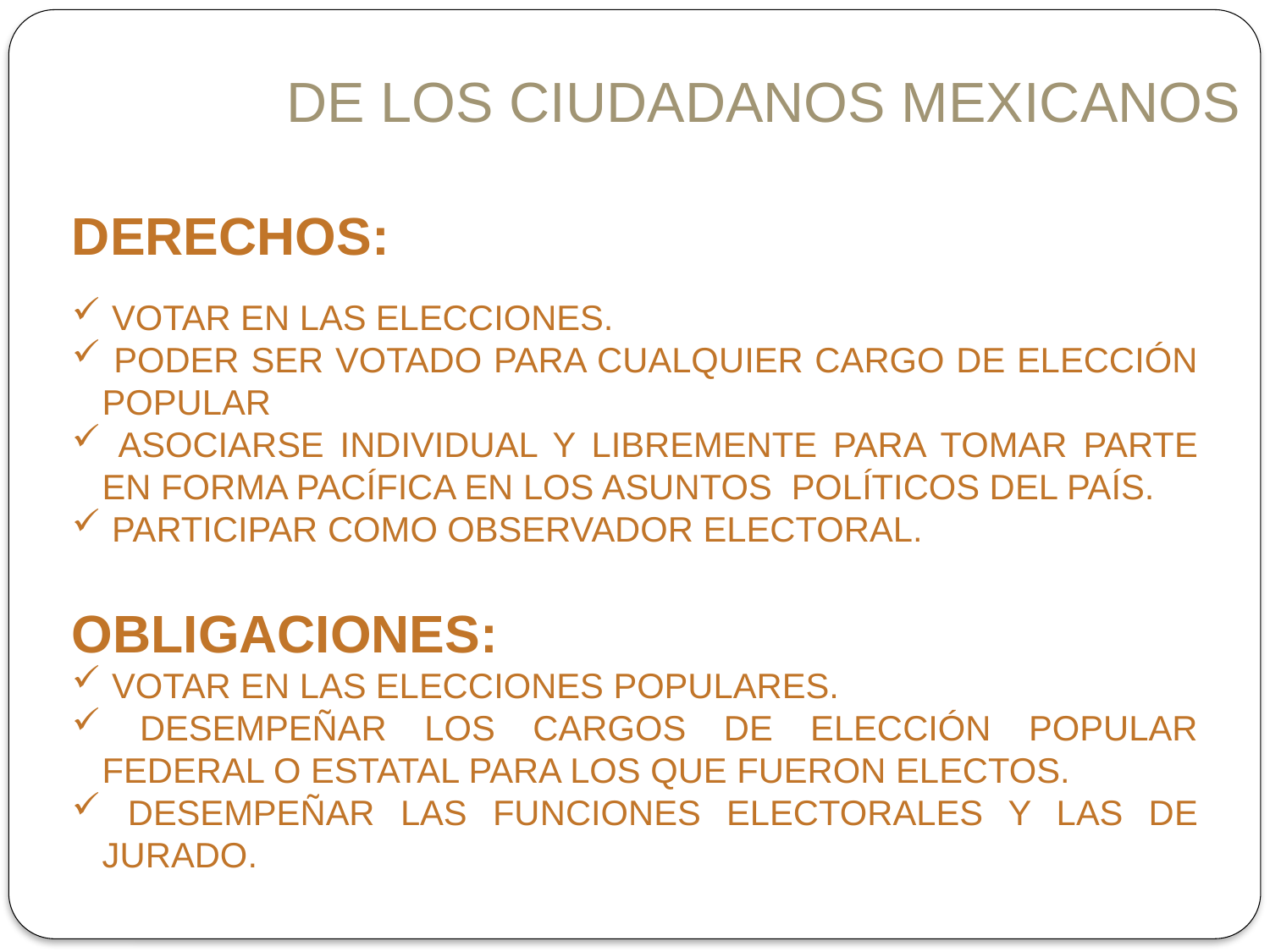

DE LOS CIUDADANOS MEXICANOS
DERECHOS:

 VOTAR EN LAS ELECCIONES.
 PODER SER VOTADO PARA CUALQUIER CARGO DE ELECCIÓN POPULAR
 ASOCIARSE INDIVIDUAL Y LIBREMENTE PARA TOMAR PARTE EN FORMA PACÍFICA EN LOS ASUNTOS  POLÍTICOS DEL PAÍS.
 PARTICIPAR COMO OBSERVADOR ELECTORAL.

OBLIGACIONES:
 VOTAR EN LAS ELECCIONES POPULARES.
 DESEMPEÑAR LOS CARGOS DE ELECCIÓN POPULAR FEDERAL O ESTATAL PARA LOS QUE FUERON ELECTOS.
 DESEMPEÑAR LAS FUNCIONES ELECTORALES Y LAS DE JURADO.